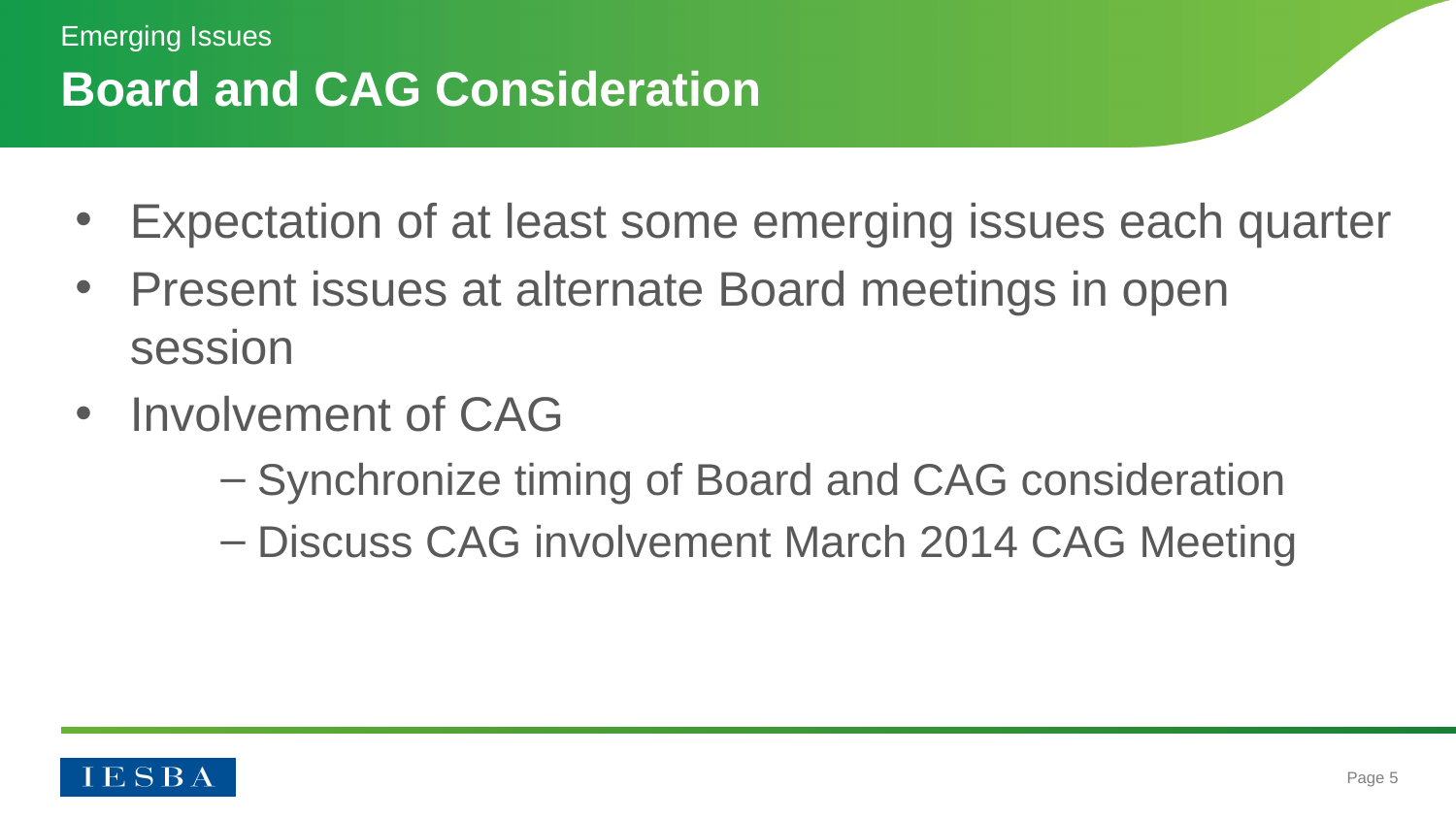

Emerging Issues
# Board and CAG Consideration
Expectation of at least some emerging issues each quarter
Present issues at alternate Board meetings in open session
Involvement of CAG
Synchronize timing of Board and CAG consideration
Discuss CAG involvement March 2014 CAG Meeting